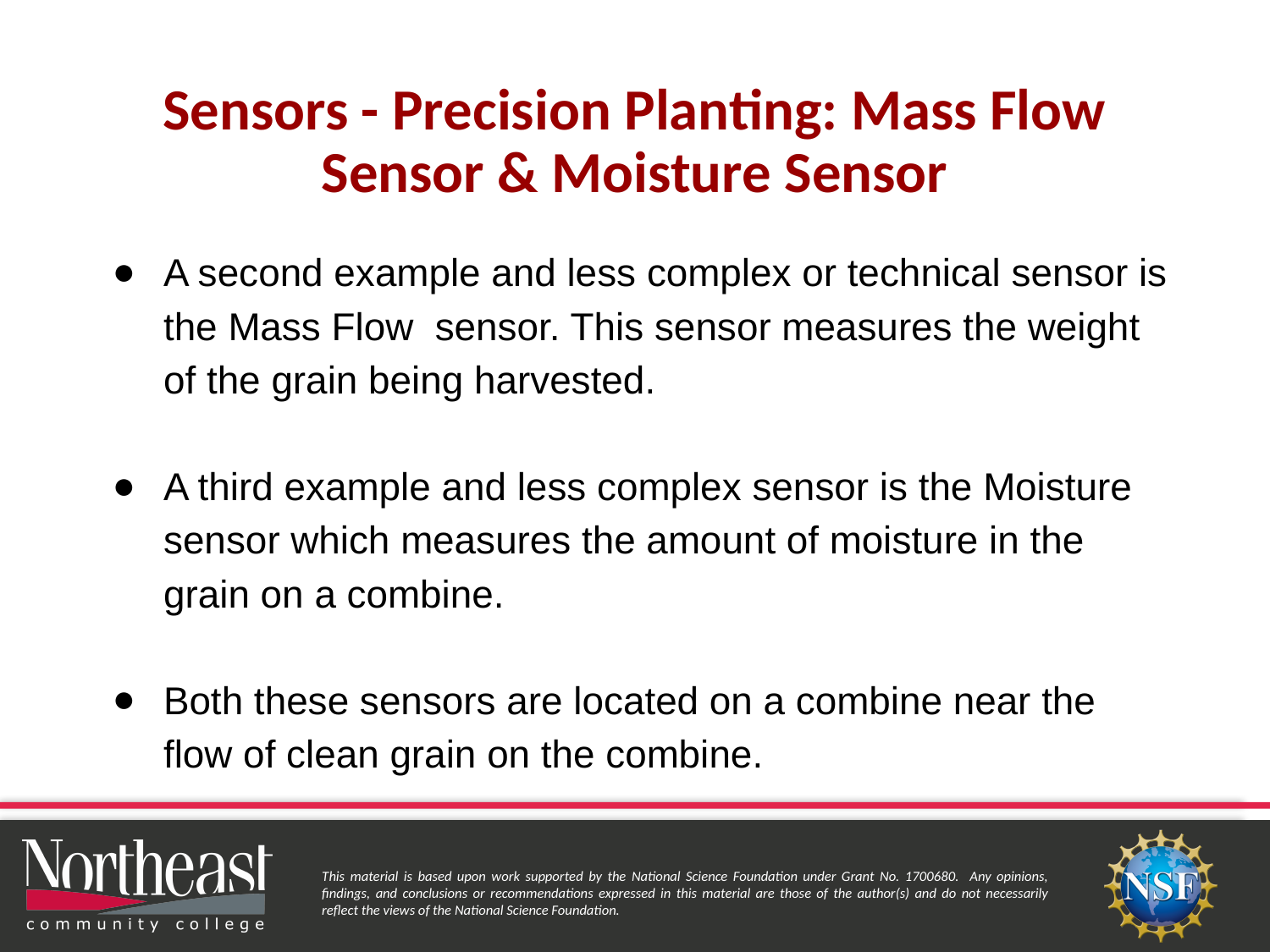

# Sensors - Precision Planting: Mass Flow Sensor & Moisture Sensor
A second example and less complex or technical sensor is the Mass Flow  sensor. This sensor measures the weight of the grain being harvested.

A third example and less complex sensor is the Moisture sensor which measures the amount of moisture in the grain on a combine.

Both these sensors are located on a combine near the  flow of clean grain on the combine.